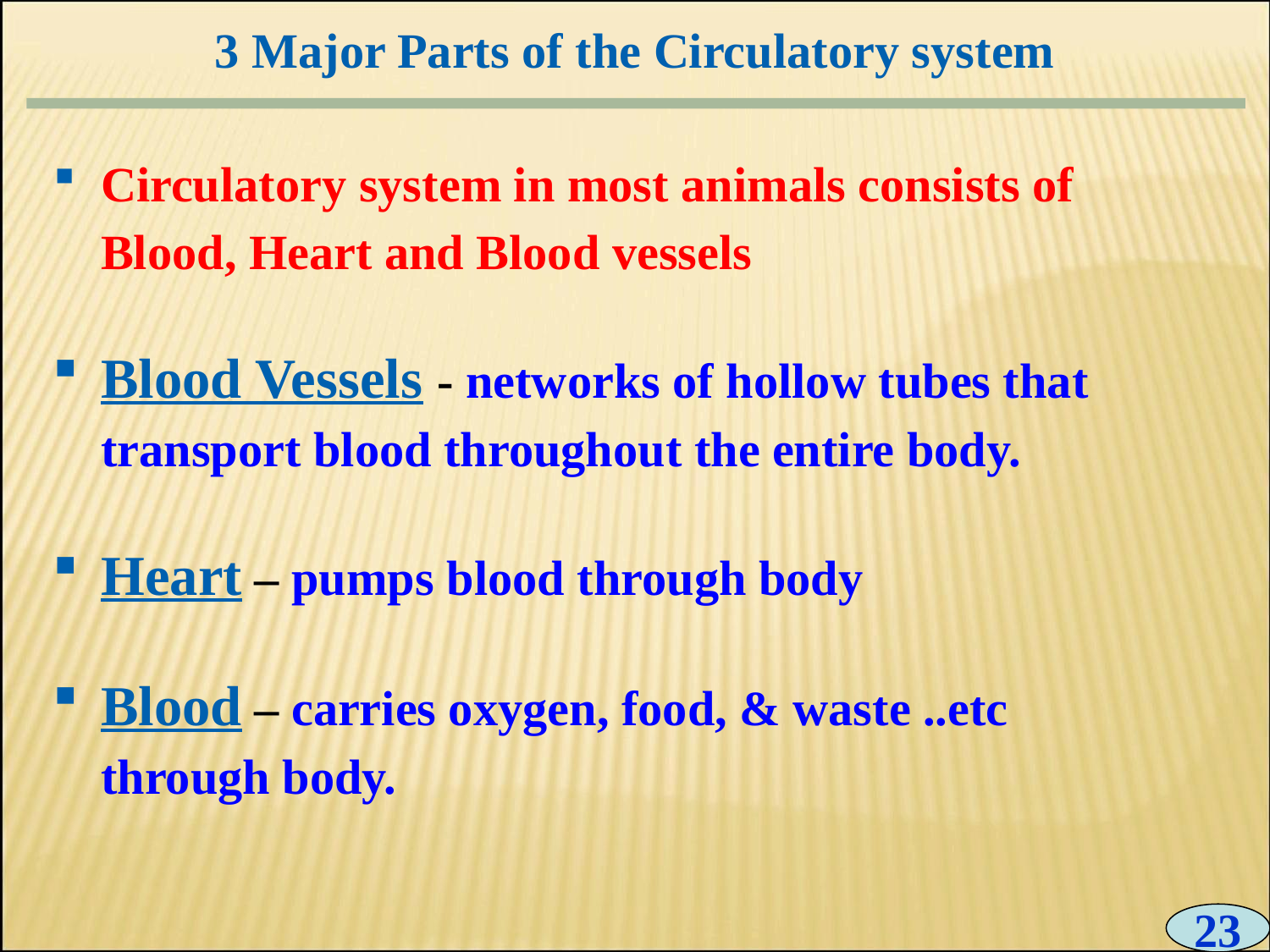

# 3 Major Parts of the Circulatory system

Circulatory system in most animals consists of Blood, Heart and Blood vessels
Blood Vessels - networks of hollow tubes that transport blood throughout the entire body.
Heart – pumps blood through body
Blood – carries oxygen, food, & waste ..etc  through body.
23